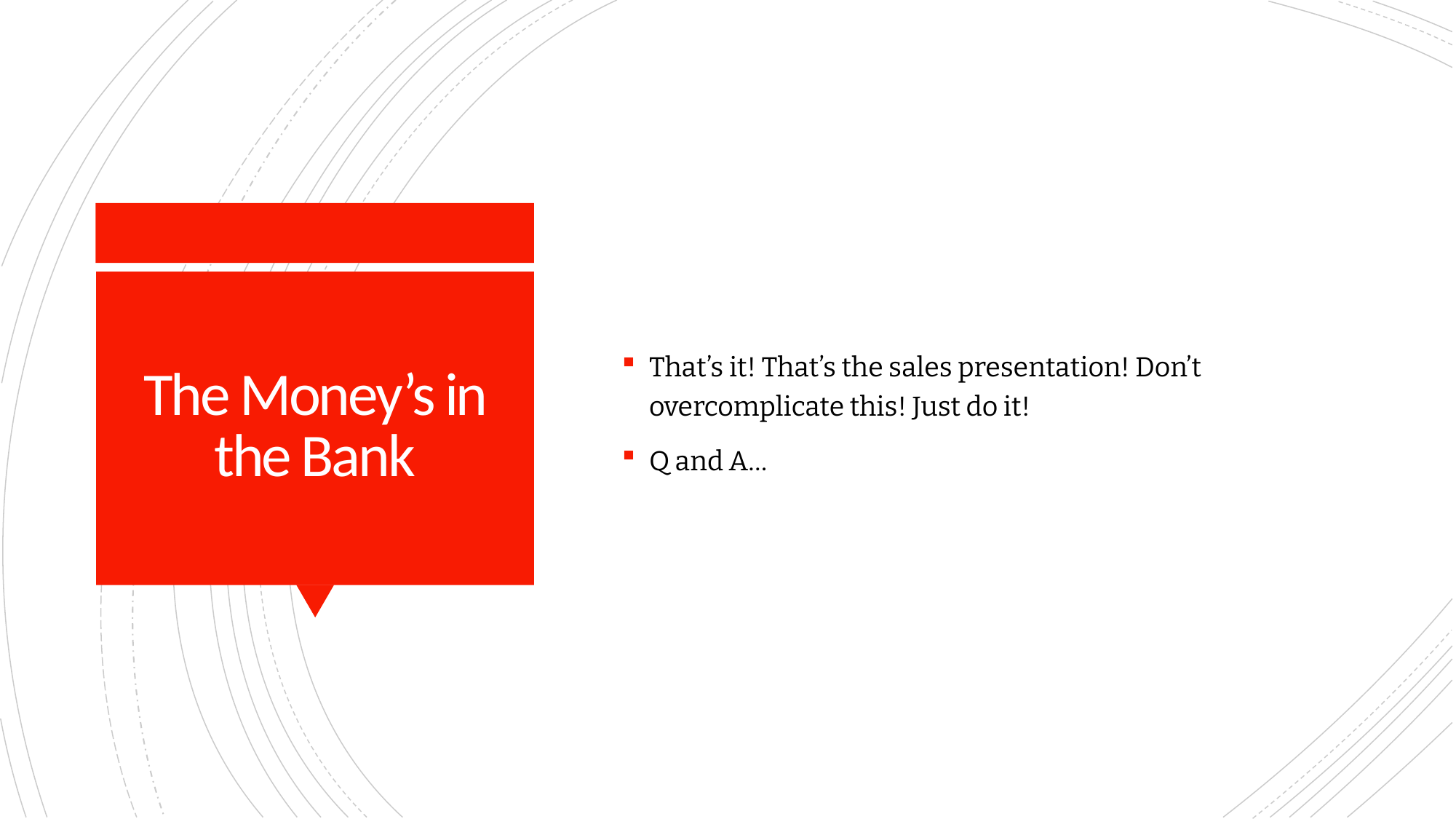

That’s it! That’s the sales presentation! Don’t overcomplicate this! Just do it!
Q and A…
# The Money’s in the Bank